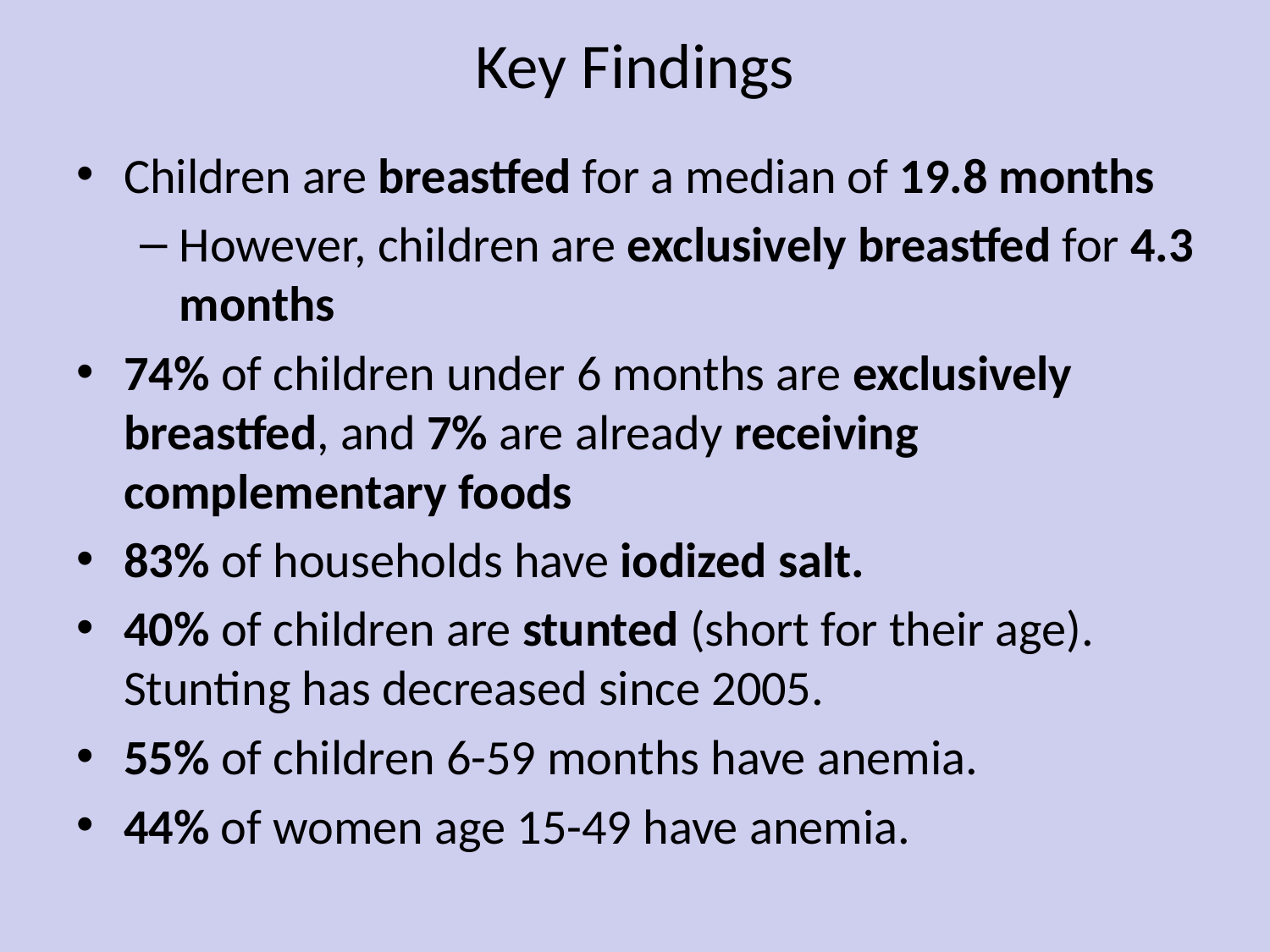

# Key Findings
Children are breastfed for a median of 19.8 months
However, children are exclusively breastfed for 4.3 months
74% of children under 6 months are exclusively breastfed, and 7% are already receiving complementary foods
83% of households have iodized salt.
40% of children are stunted (short for their age). Stunting has decreased since 2005.
55% of children 6-59 months have anemia.
44% of women age 15-49 have anemia.